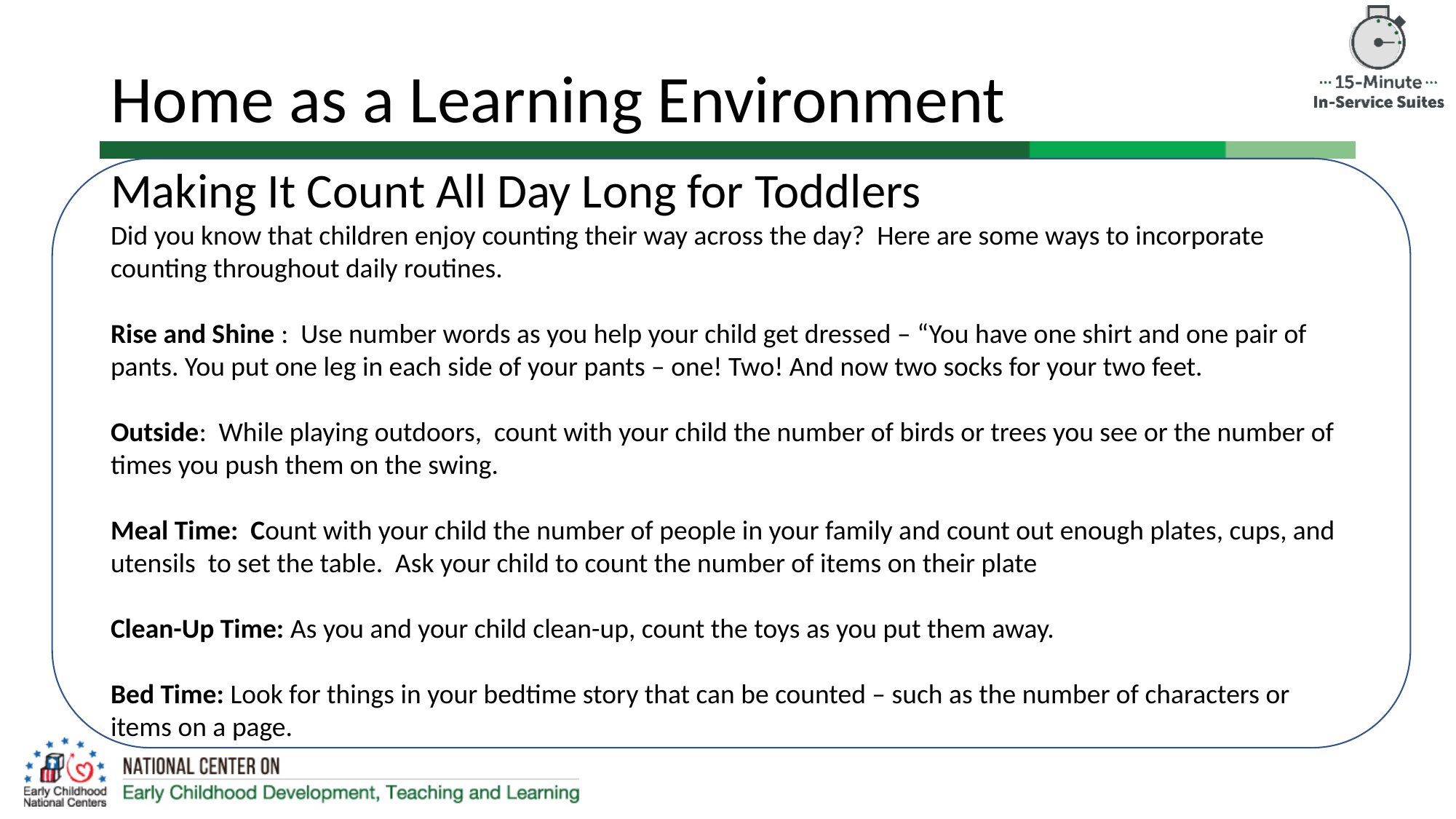

# Home as a Learning Environment
Making It Count All Day Long for Toddlers
Did you know that children enjoy counting their way across the day?  Here are some ways to incorporate counting throughout daily routines.

Rise and Shine :  Use number words as you help your child get dressed – “You have one shirt and one pair of pants. You put one leg in each side of your pants – one! Two! And now two socks for your two feet.

Outside:  While playing outdoors,  count with your child the number of birds or trees you see or the number of times you push them on the swing.

Meal Time:  Count with your child the number of people in your family and count out enough plates, cups, and utensils  to set the table.  Ask your child to count the number of items on their plate

Clean-Up Time: As you and your child clean-up, count the toys as you put them away.

Bed Time: Look for things in your bedtime story that can be counted – such as the number of characters or items on a page.